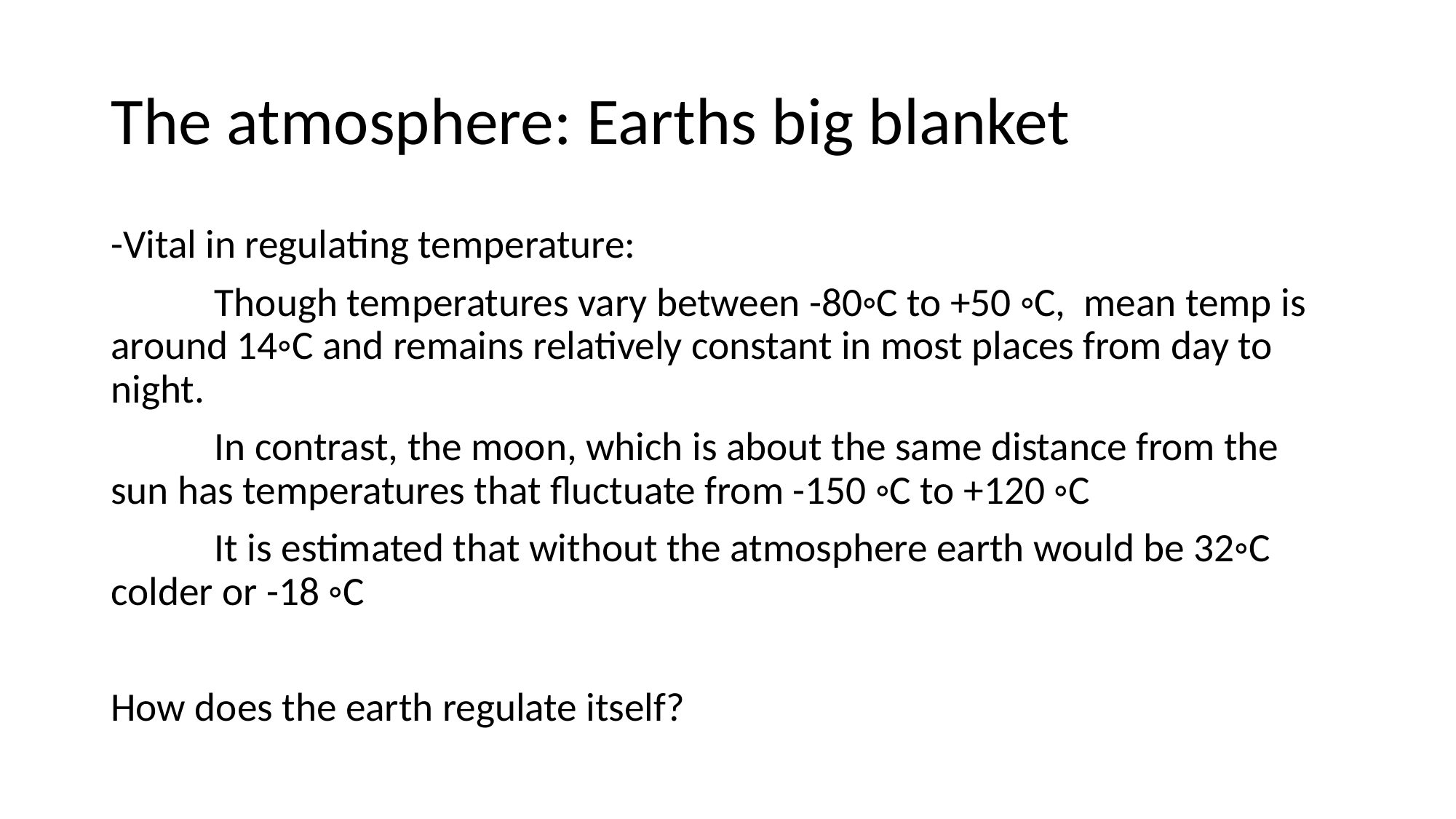

# The atmosphere: Earths big blanket
-Vital in regulating temperature:
	Though temperatures vary between -80◦C to +50 ◦C,  mean temp is around 14◦C and remains relatively constant in most places from day to night.
	In contrast, the moon, which is about the same distance from the sun has temperatures that fluctuate from -150 ◦C to +120 ◦C
	It is estimated that without the atmosphere earth would be 32◦C colder or -18 ◦C

How does the earth regulate itself?